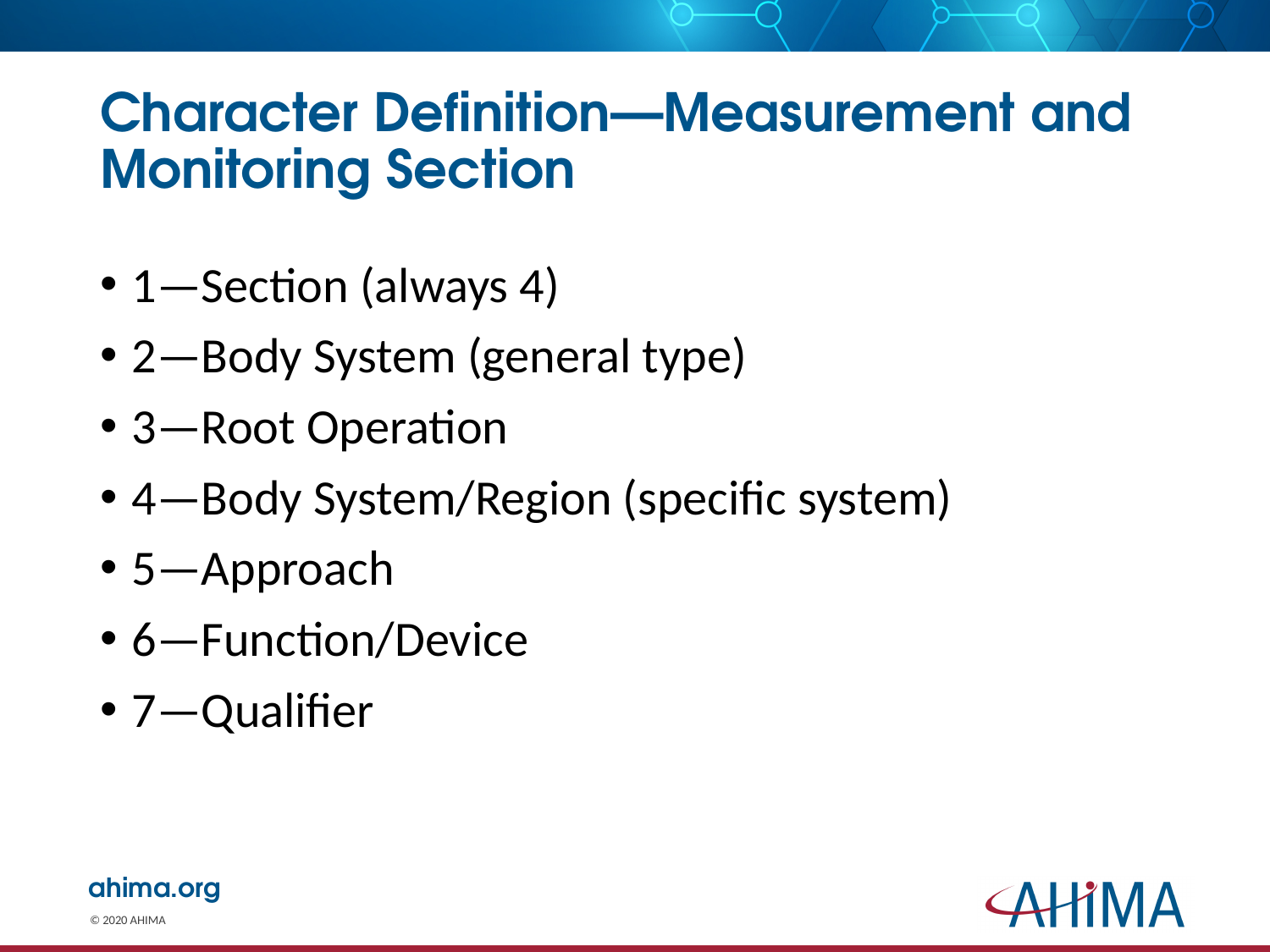

# Character Definition—Measurement and Monitoring Section
1—Section (always 4)
2—Body System (general type)
3—Root Operation
4—Body System/Region (specific system)
5—Approach
6—Function/Device
7—Qualifier